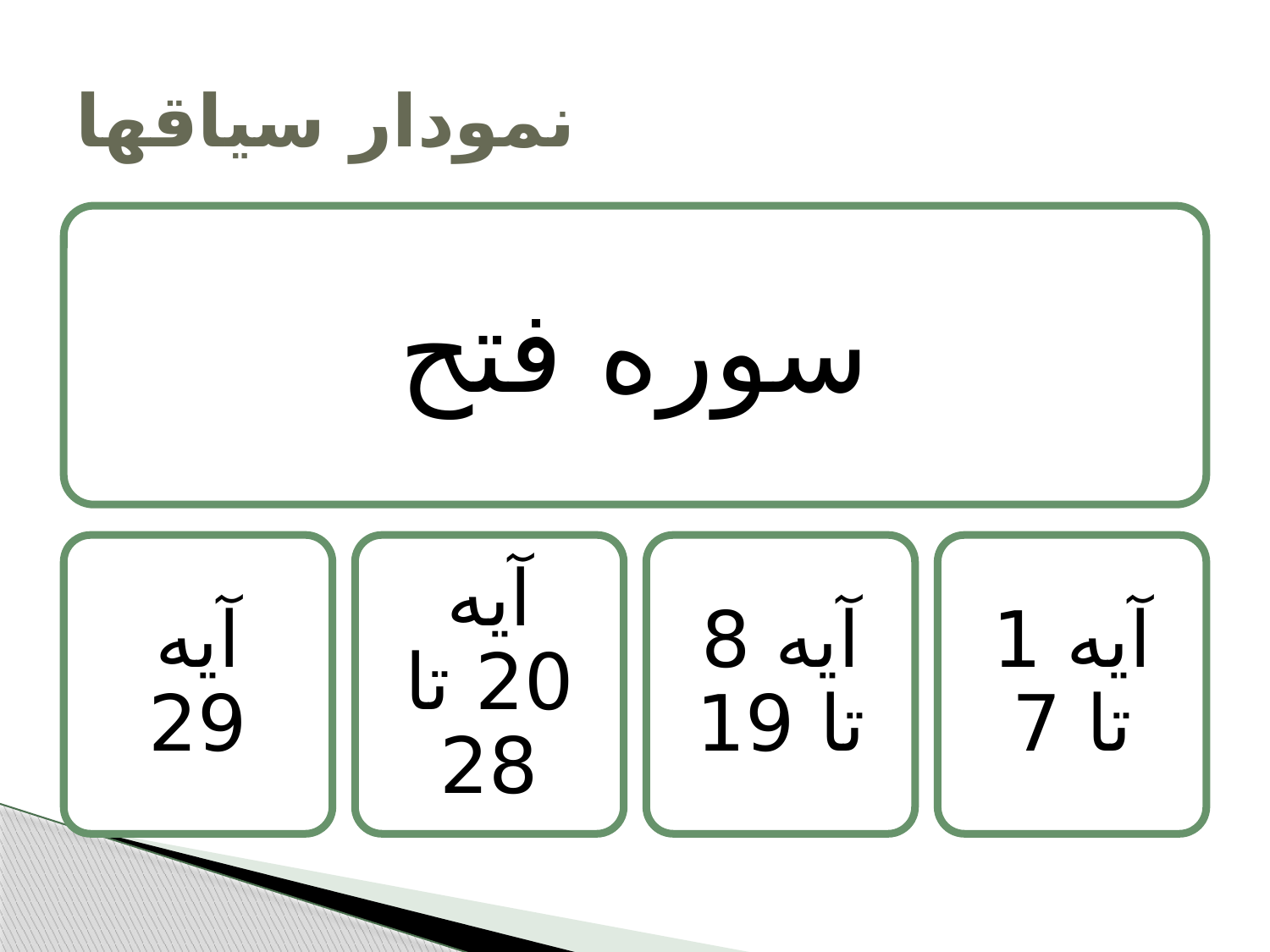

# نمودار سیاقها
سوره فتح
آیه 29
آیه 20 تا 28
آیه 8 تا 19
آیه 1 تا 7